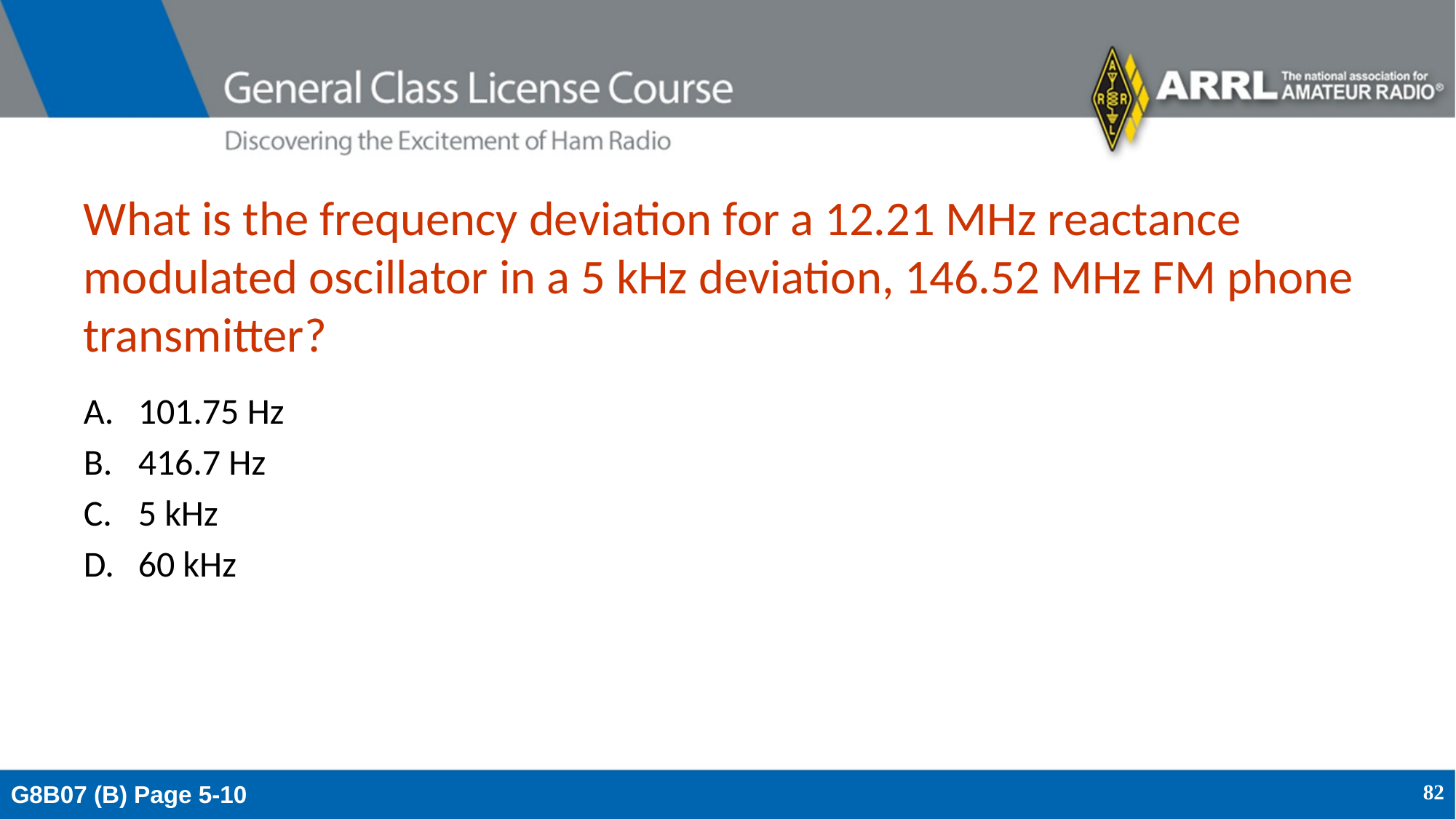

# What is the frequency deviation for a 12.21 MHz reactance modulated oscillator in a 5 kHz deviation, 146.52 MHz FM phone transmitter?
101.75 Hz
416.7 Hz
5 kHz
60 kHz
G8B07 (B) Page 5-10
82